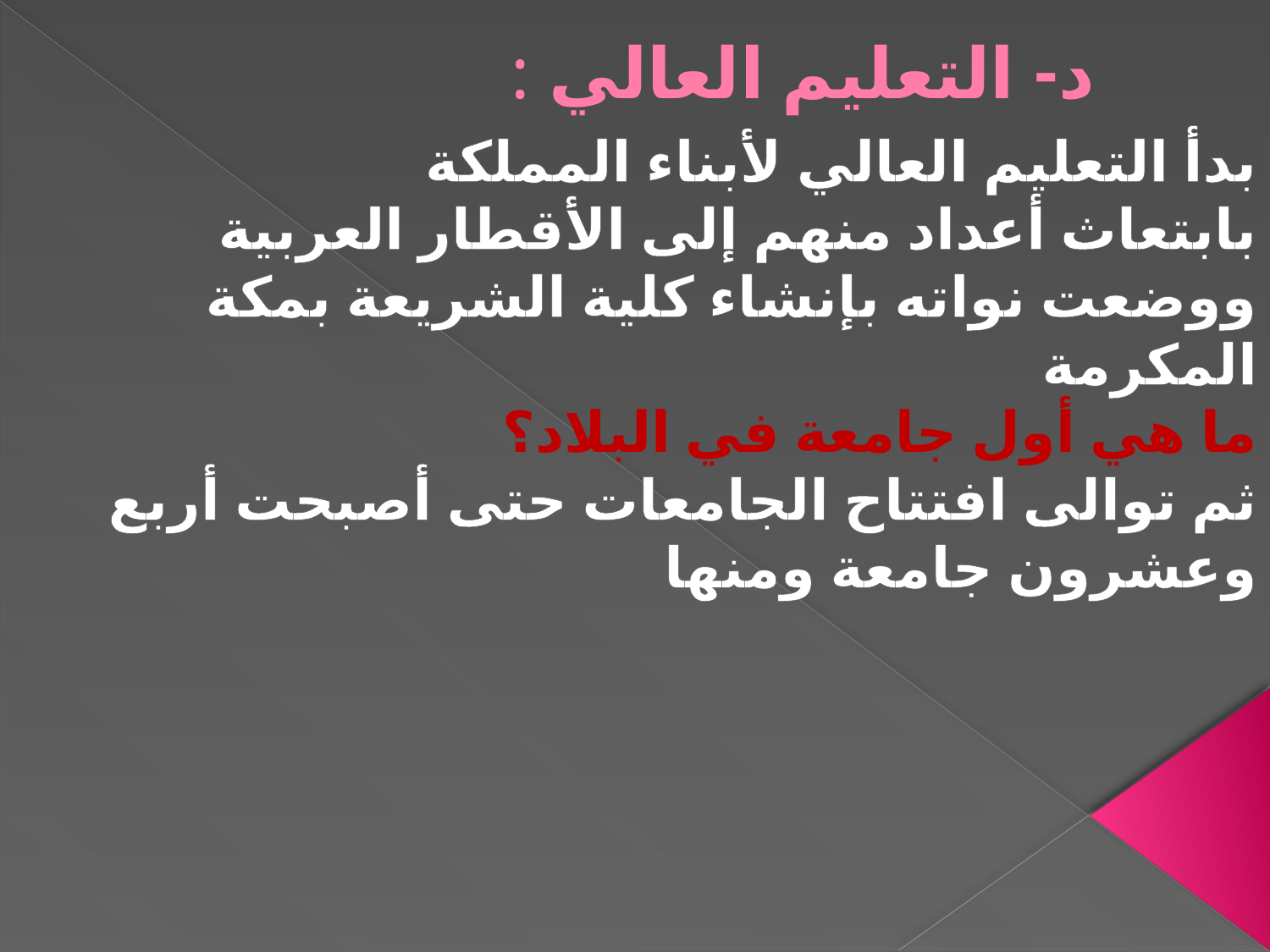

# د- التعليم العالي :
بدأ التعليم العالي لأبناء المملكة
بابتعاث أعداد منهم إلى الأقطار العربية
ووضعت نواته بإنشاء كلية الشريعة بمكة المكرمة
ما هي أول جامعة في البلاد؟
ثم توالى افتتاح الجامعات حتى أصبحت أربع وعشرون جامعة ومنها